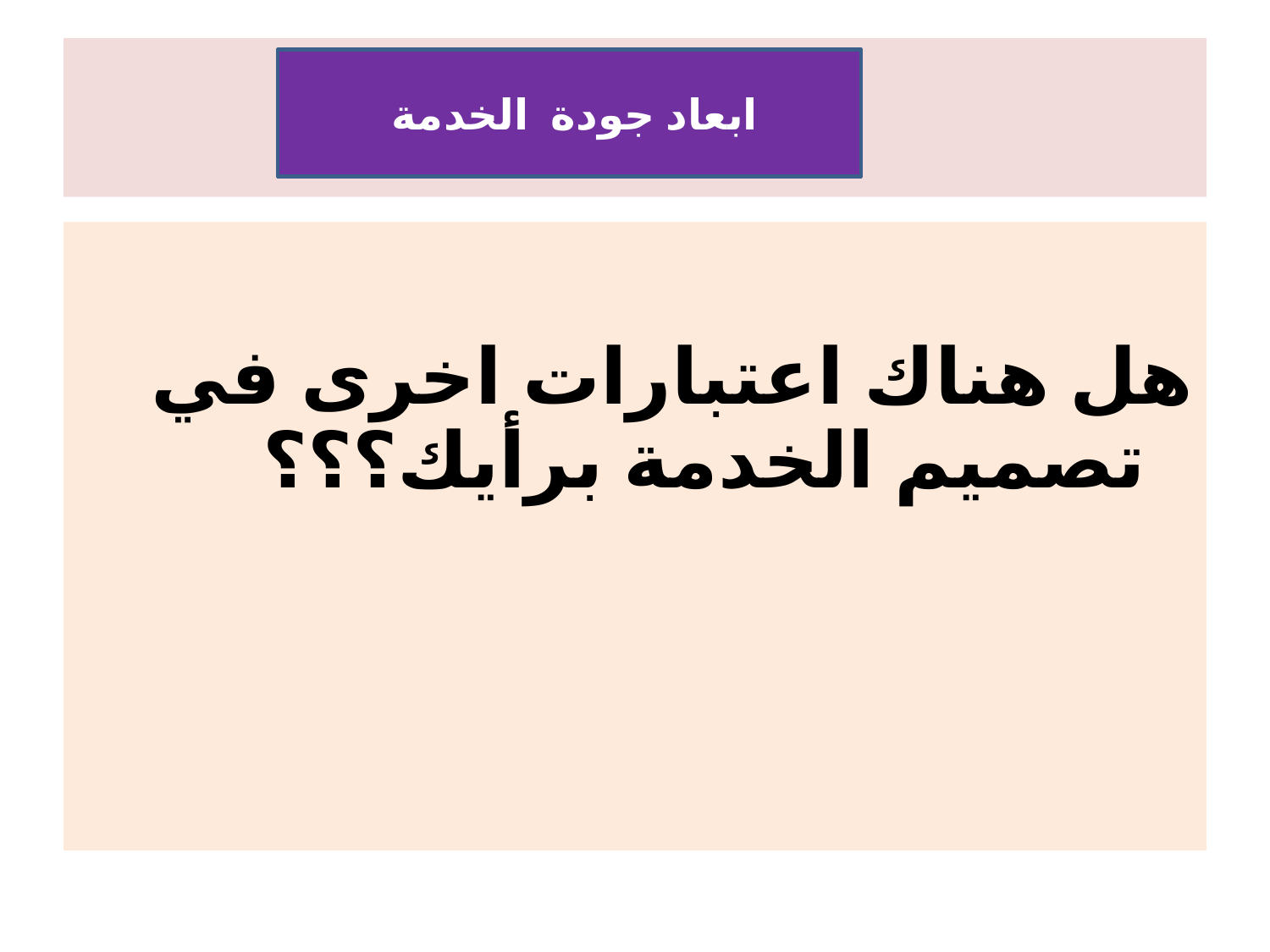

#
ابعاد جودة  الخدمة

هل هناك اعتبارات اخرى في تصميم الخدمة برأيك؟؟؟